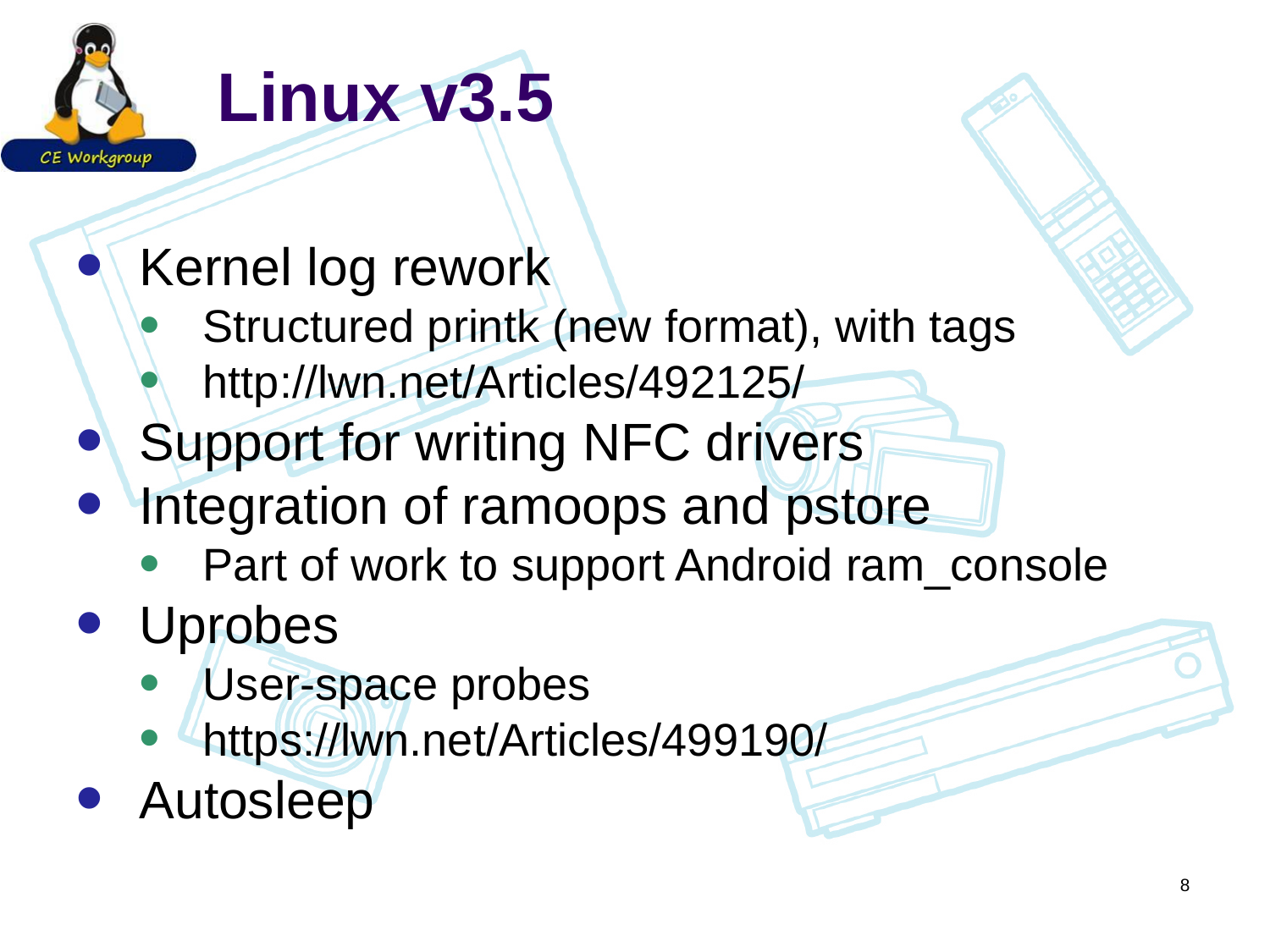

# Linux v3.5
Kernel log rework
Structured printk (new format), with tags
http://lwn.net/Articles/492125/
Support for writing NFC drivers
Integration of ramoops and pstore
Part of work to support Android ram_console
Uprobes
User-space probes
https://lwn.net/Articles/499190/
Autosleep

8